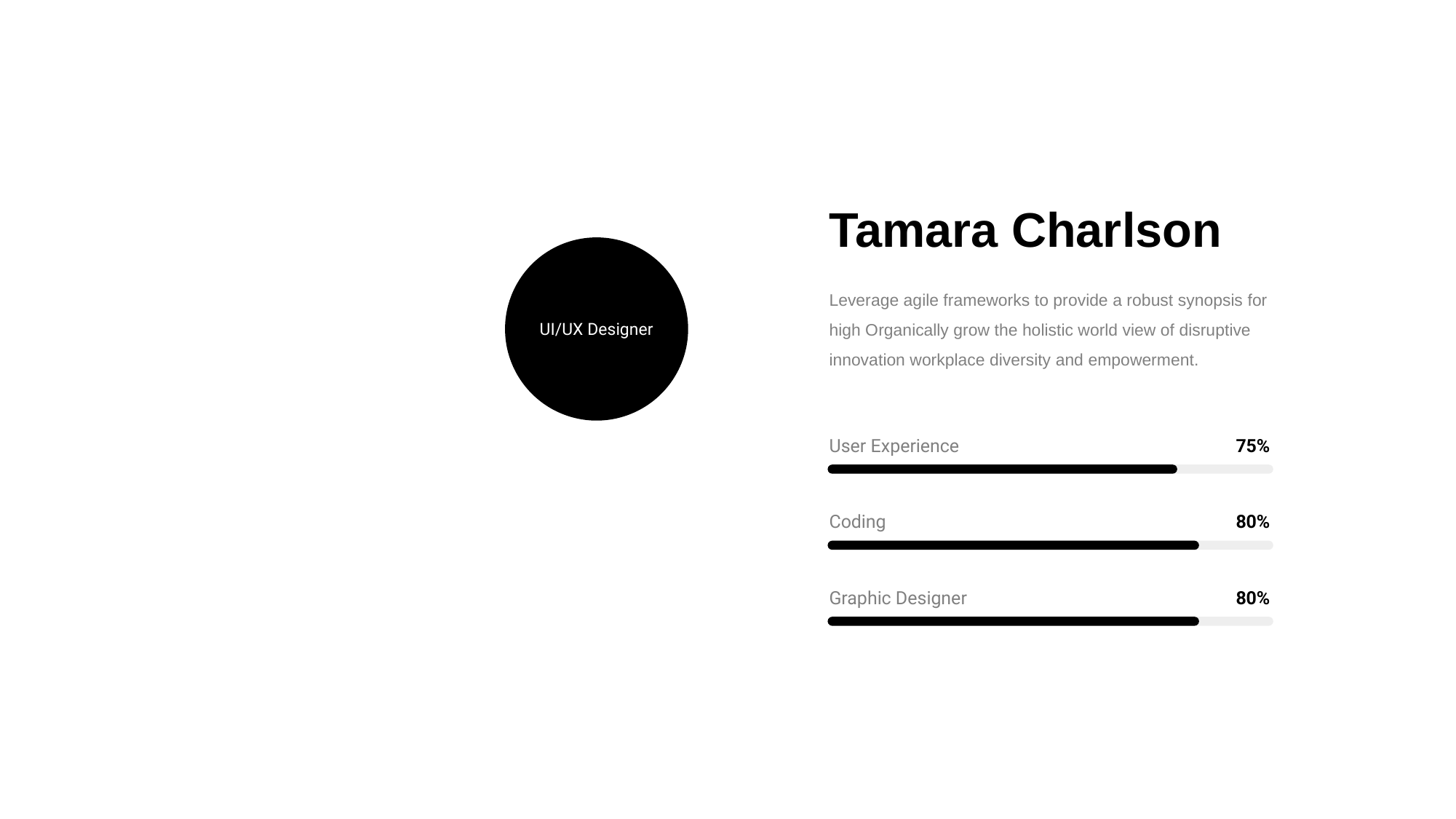

Tamara Charlson

Leverage agile frameworks to provide a robust synopsis for high Organically grow the holistic world view of disruptive innovation workplace diversity and empowerment.
UI/UX Designer
User Experience
75%

Coding
80%

Graphic Designer
80%